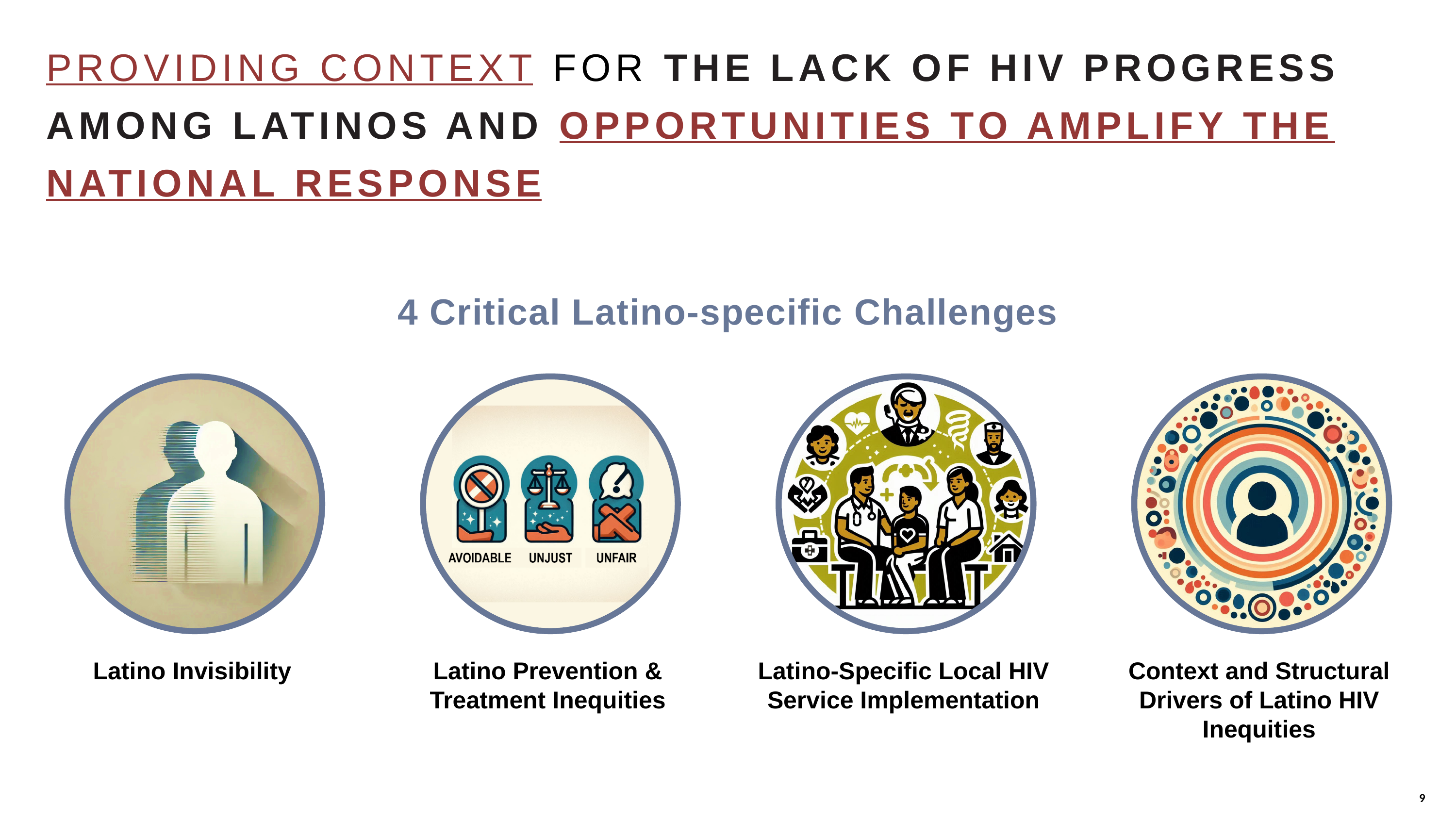

PROVIDING CONTEXT FOR THE LACK OF HIV PROGRESS AMONG LATINOS AND OPPORTUNITIES TO AMPLIFY THE NATIONAL RESPONSE
4 Critical Latino-specific Challenges

Latino Invisibility
Latino Prevention & Treatment Inequities
Latino-Specific Local HIV Service Implementation
Context and Structural Drivers of Latino HIV Inequities
9